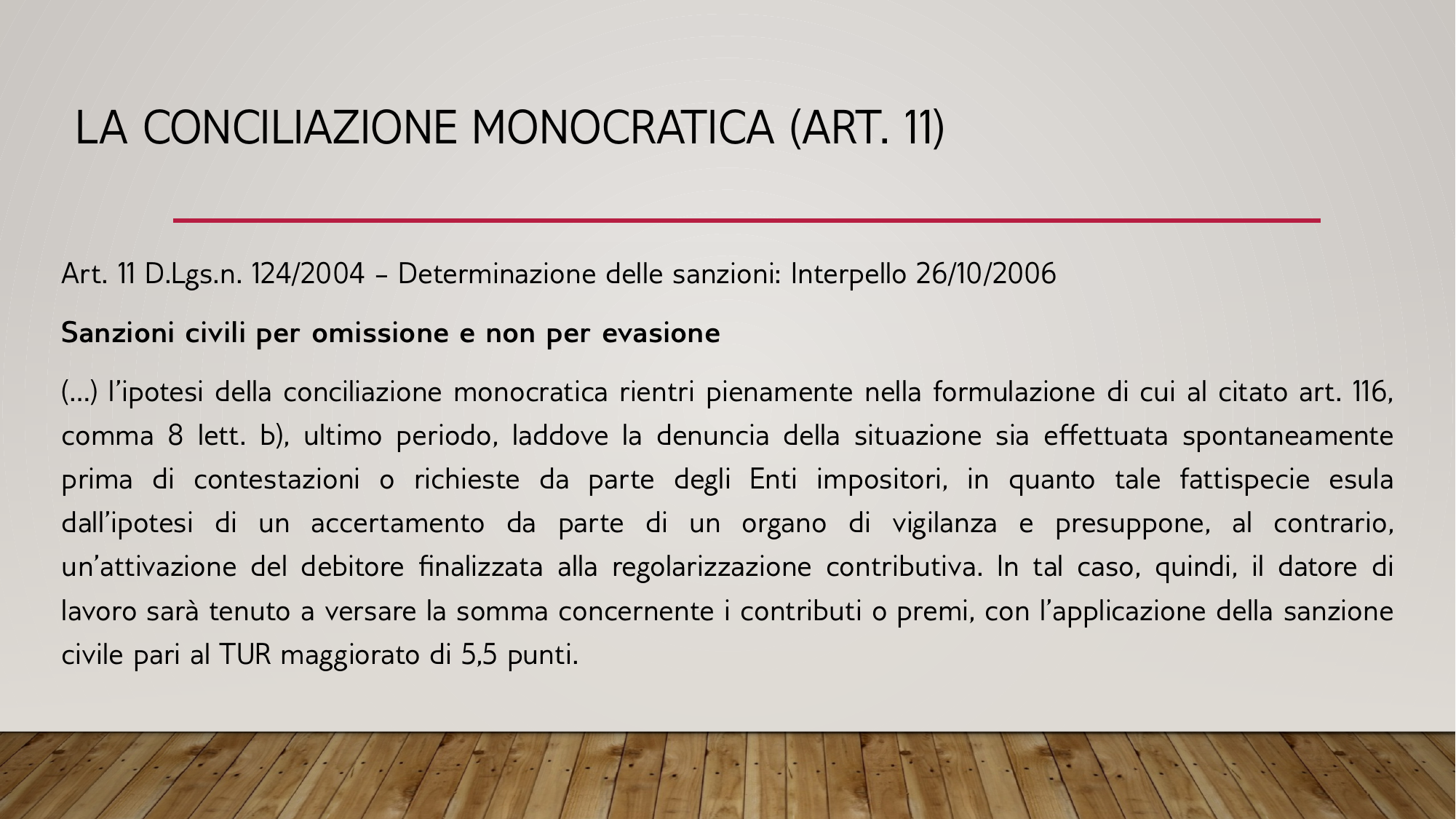

# La conciliazione monocratica (art. 11)
Art. 11 D.Lgs.n. 124/2004 – Determinazione delle sanzioni: Interpello 26/10/2006
Sanzioni civili per omissione e non per evasione
(…) l’ipotesi della conciliazione monocratica rientri pienamente nella formulazione di cui al citato art. 116, comma 8 lett. b), ultimo periodo, laddove la denuncia della situazione sia effettuata spontaneamente prima di contestazioni o richieste da parte degli Enti impositori, in quanto tale fattispecie esula dall’ipotesi di un accertamento da parte di un organo di vigilanza e presuppone, al contrario, un’attivazione del debitore finalizzata alla regolarizzazione contributiva. In tal caso, quindi, il datore di lavoro sarà tenuto a versare la somma concernente i contributi o premi, con l’applicazione della sanzione civile pari al TUR maggiorato di 5,5 punti.